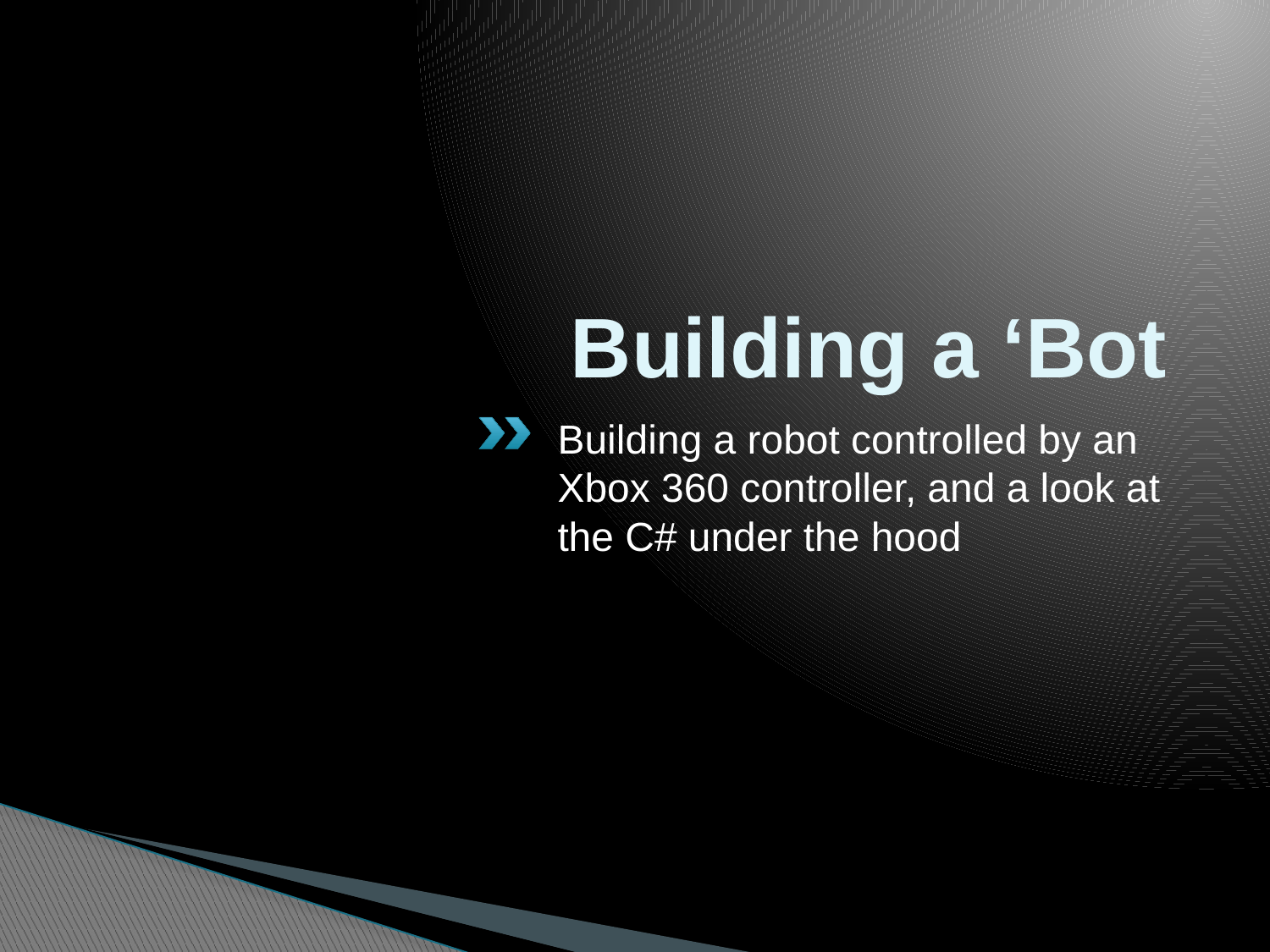

# Building a ‘Bot
Building a robot controlled by an Xbox 360 controller, and a look at the C# under the hood